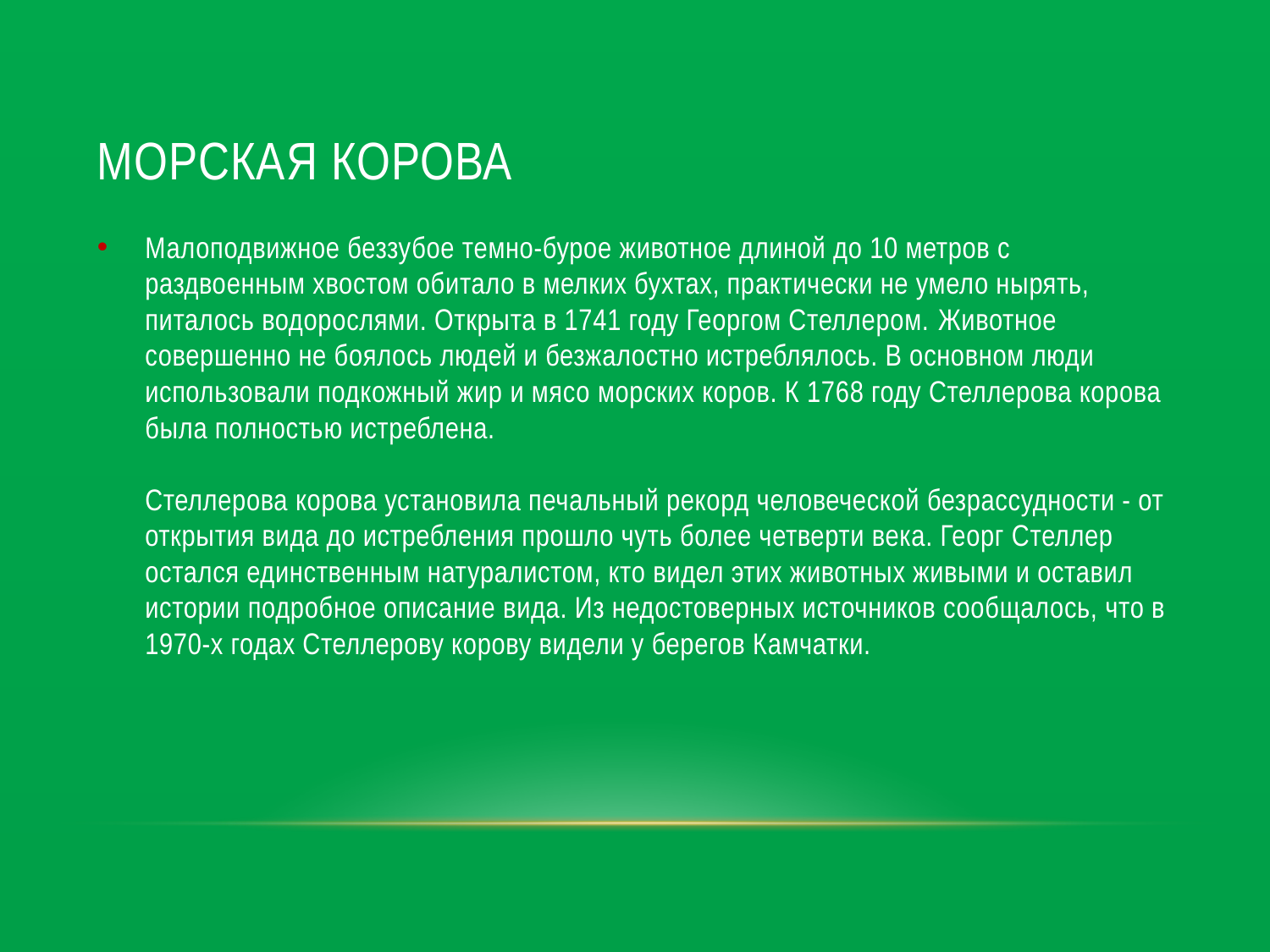

# Морская корова
Малоподвижное беззубое темно-бурое животное длиной до 10 метров с раздвоенным хвостом обитало в мелких бухтах, практически не умело нырять, питалось водорослями. Открыта в 1741 году Георгом Стеллером. Животное совершенно не боялось людей и безжалостно истреблялось. В основном люди использовали подкожный жир и мясо морских коров. К 1768 году Стеллерова корова была полностью истреблена.
Стеллерова корова установила печальный рекорд человеческой безрассудности - от открытия вида до истребления прошло чуть более четверти века. Георг Стеллер остался единственным натуралистом, кто видел этих животных живыми и оставил истории подробное описание вида. Из недостоверных источников сообщалось, что в 1970-х годах Стеллерову корову видели у берегов Камчатки.